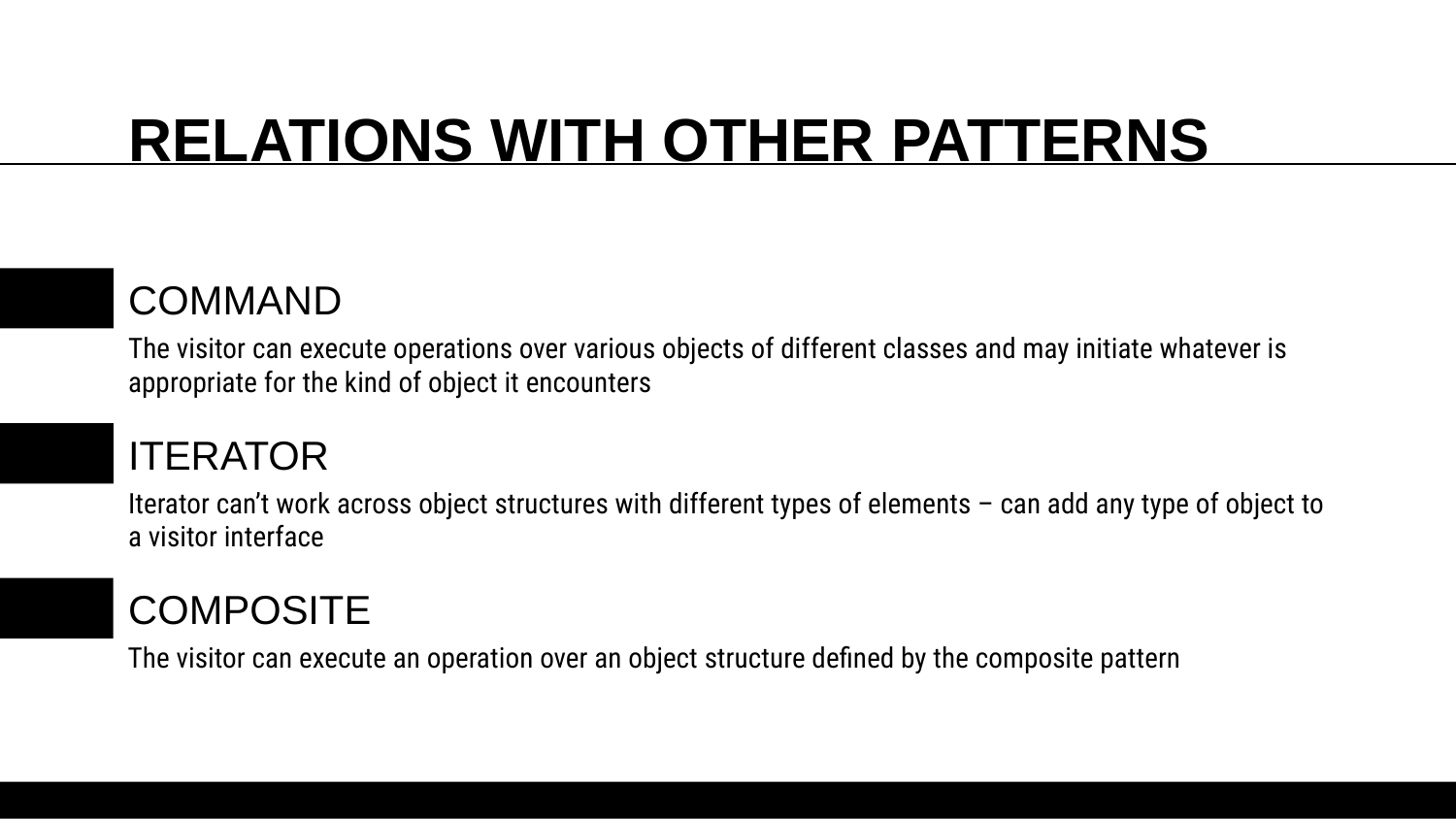

# RELATIONS WITH OTHER PATTERNS

COMMAND
The visitor can execute operations over various objects of different classes and may initiate whatever is appropriate for the kind of object it encounters

ITERATOR
Iterator can’t work across object structures with different types of elements – can add any type of object to a visitor interface

COMPOSITE
The visitor can execute an operation over an object structure defined by the composite pattern